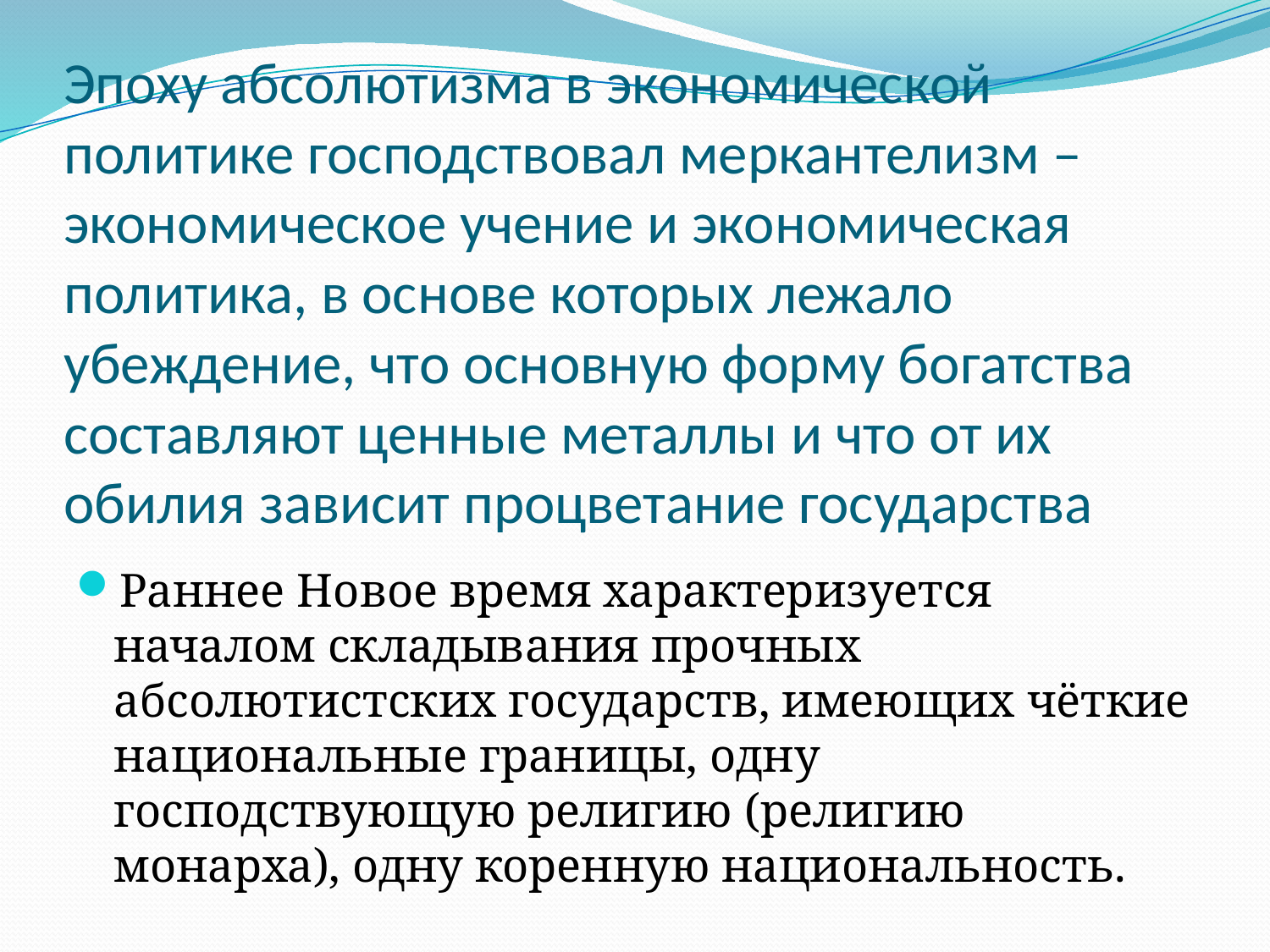

# Эпоху абсолютизма в экономической политике господствовал меркантелизм – экономическое учение и экономическая политика, в основе которых лежало убеждение, что основную форму богатства составляют ценные металлы и что от их обилия зависит процветание государства
Раннее Новое время характеризуется началом складывания прочных абсолютистских государств, имеющих чёткие национальные границы, одну господствующую религию (религию монарха), одну коренную национальность.